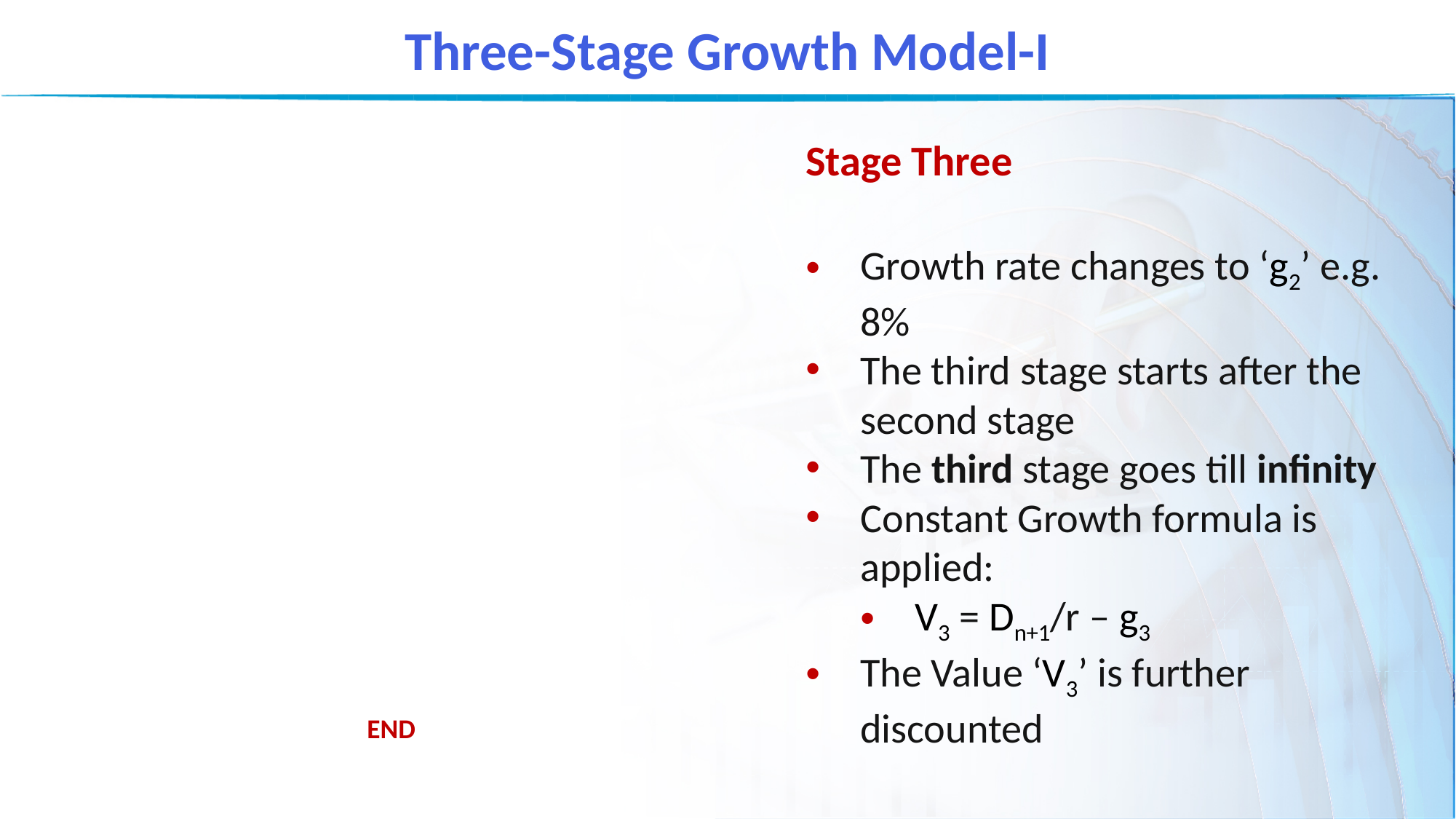

Three-Stage Growth Model-I
Stage Three

Growth rate changes to ‘g2’ e.g. 8%
The third stage starts after the second stage
The third stage goes till infinity
Constant Growth formula is applied:
V3 = Dn+1/r – g3
The Value ‘V3’ is further discounted

END